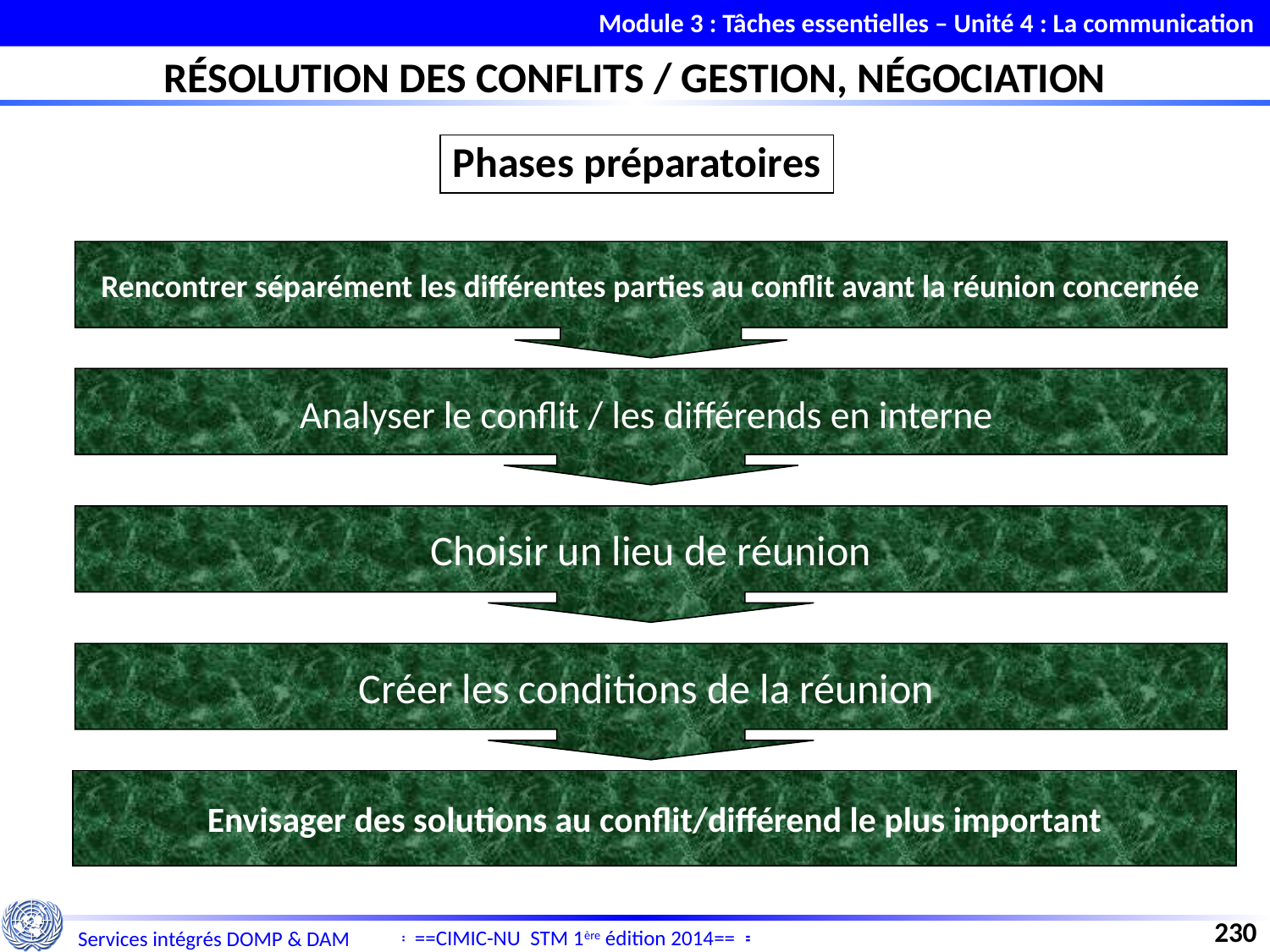

Module 3 : Tâches essentielles – Unité 4 : La communication
RÉSOLUTION DES CONFLITS / GESTION, NÉGOCIATION
Phases préparatoires
Rencontrer séparément les différentes parties au conflit avant la réunion concernée
Analyser le conflit / les différends en interne
Choisir un lieu de réunion
Créer les conditions de la réunion
Envisager des solutions au conflit/différend le plus important
230
==CIMIC-NU  STM 1ère édition 2014==
Services intégrés DOMP & DAM